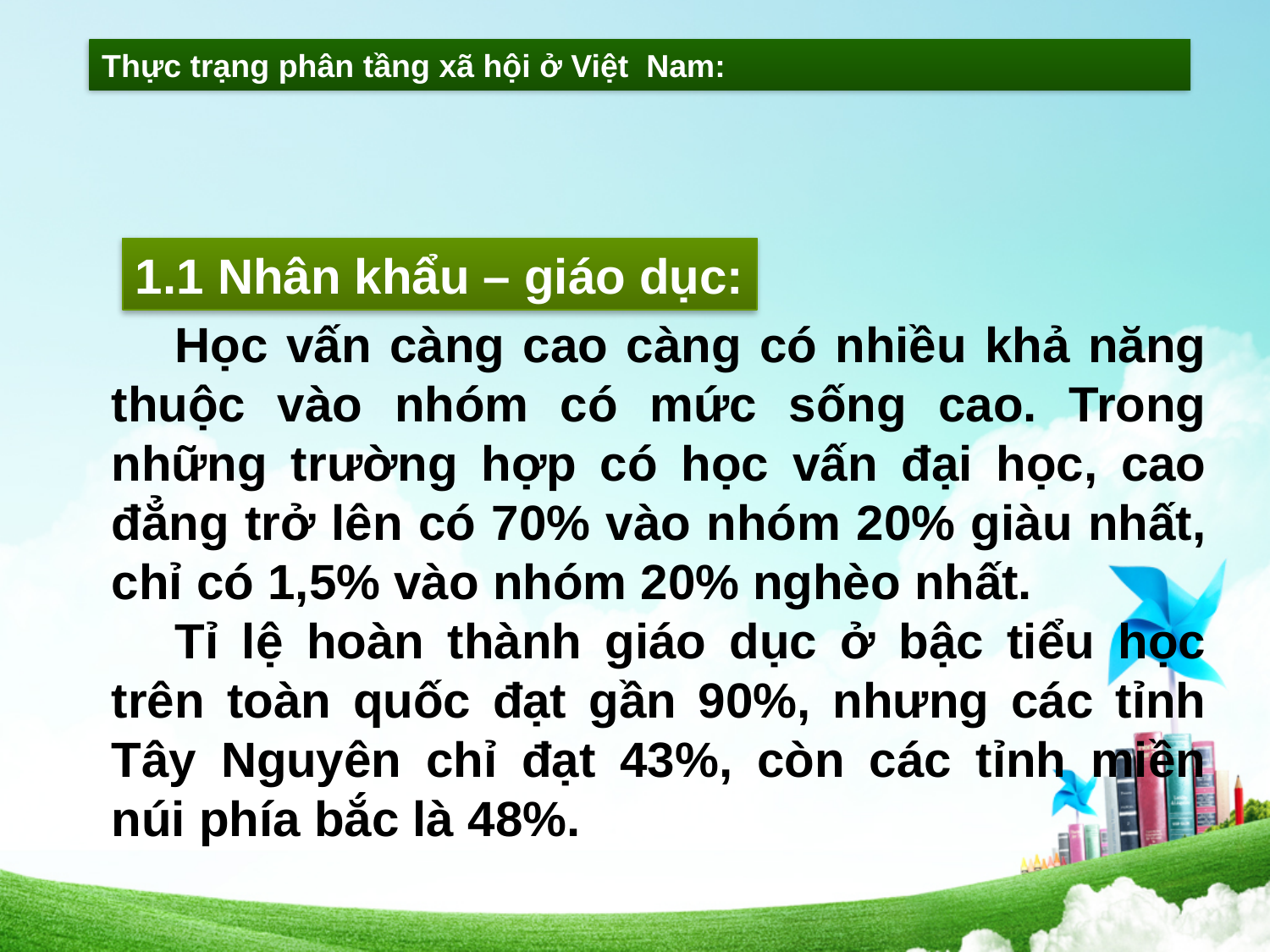

Thực trạng phân tầng xã hội ở Việt  Nam:
1.1 Nhân khẩu – giáo dục:
Học vấn càng cao càng có nhiều khả năng thuộc vào nhóm có mức sống cao. Trong những trường hợp có học vấn đại học, cao đẳng trở lên có 70% vào nhóm 20% giàu nhất, chỉ có 1,5% vào nhóm 20% nghèo nhất.
Tỉ lệ hoàn thành giáo dục ở bậc tiểu học trên toàn quốc đạt gần 90%, nhưng các tỉnh Tây Nguyên chỉ đạt 43%, còn các tỉnh miền núi phía bắc là 48%.